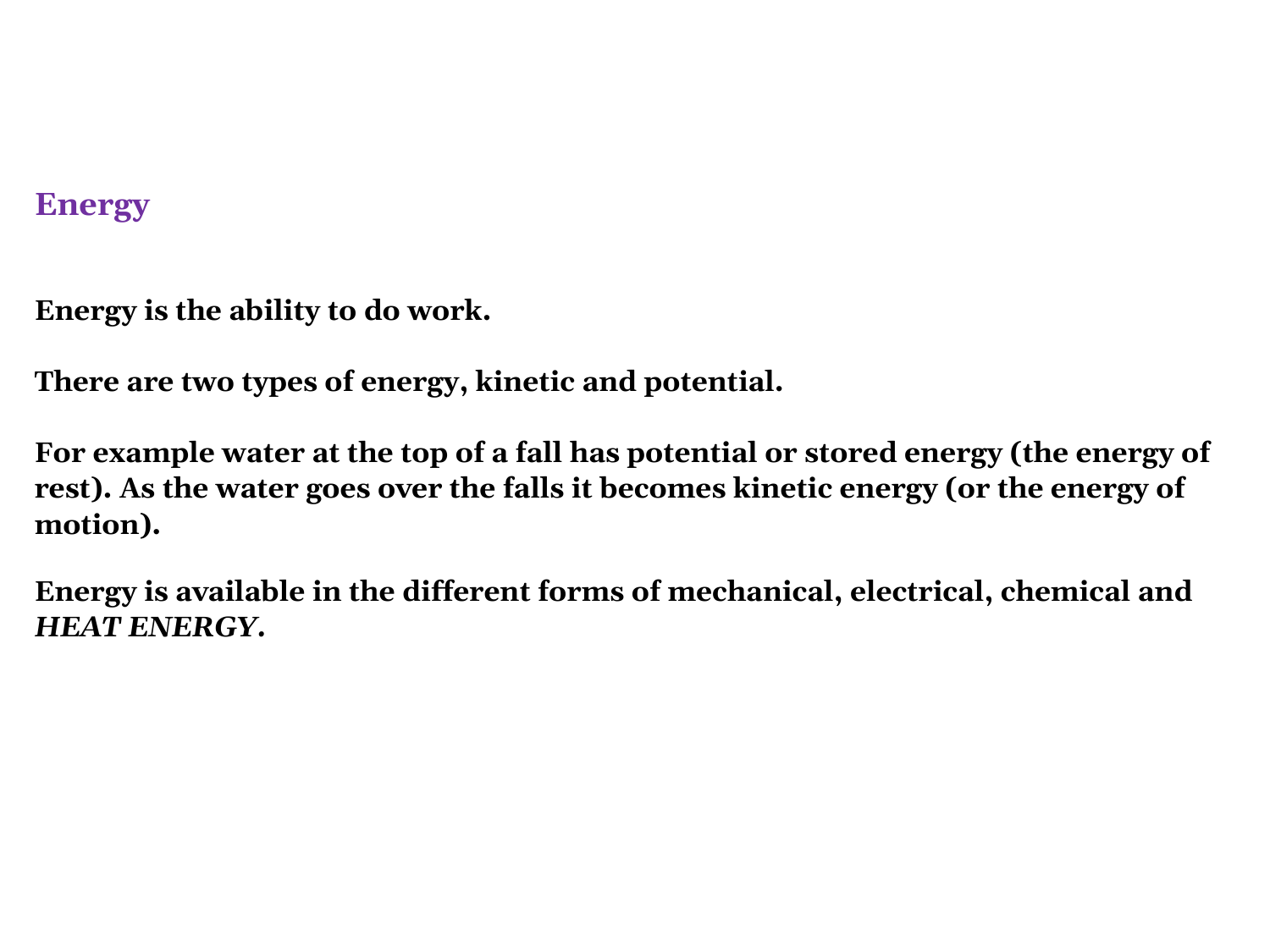

| Energy |
| --- |
| Energy is the ability to do work. There are two types of energy, kinetic and potential. For example water at the top of a fall has potential or stored energy (the energy of rest). As the water goes over the falls it becomes kinetic energy (or the energy of motion). Energy is available in the different forms of mechanical, electrical, chemical and HEAT ENERGY. |